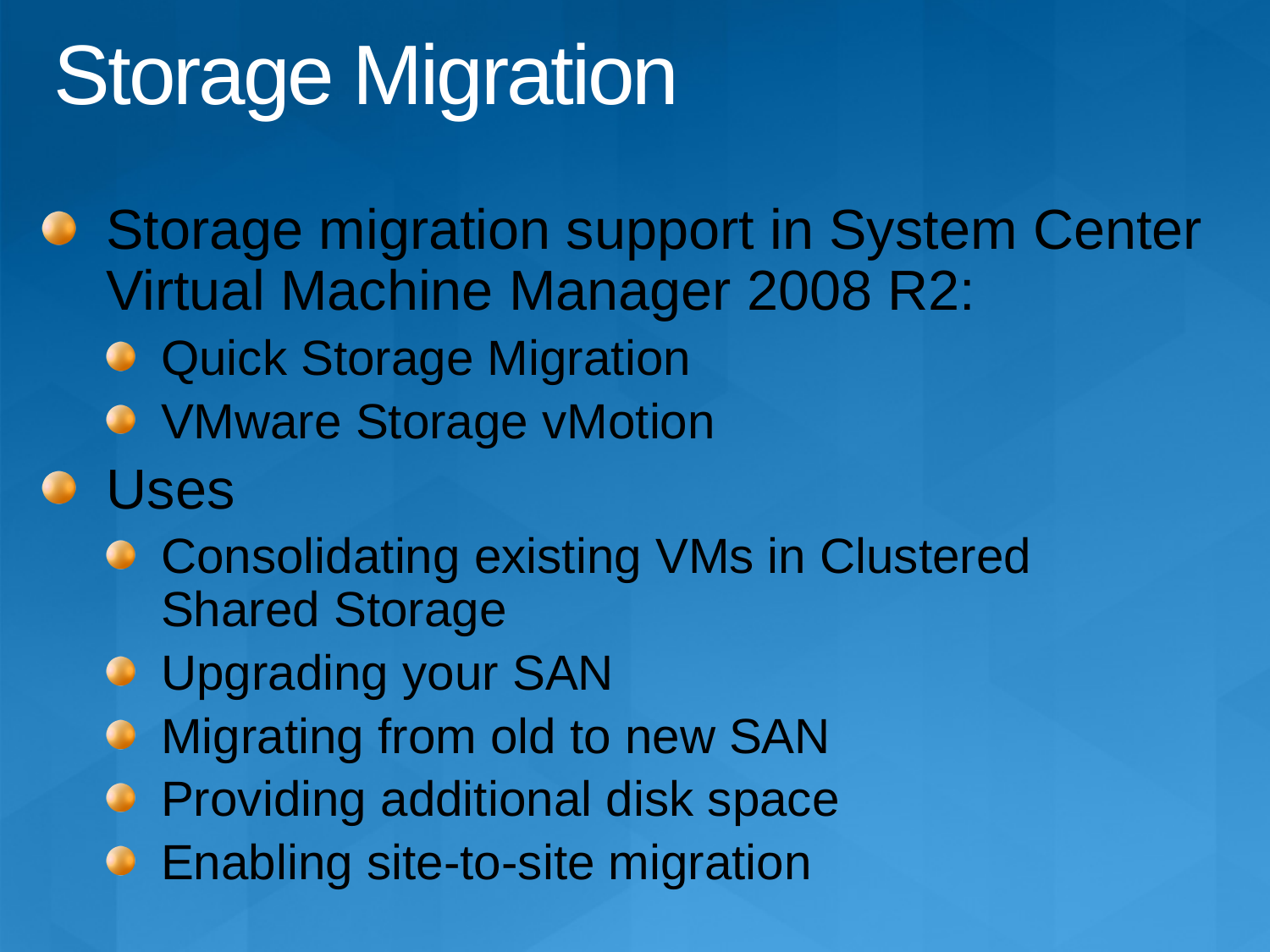

# Storage Migration
Storage migration support in System Center Virtual Machine Manager 2008 R2:
Quick Storage Migration
VMware Storage vMotion
Uses
Consolidating existing VMs in Clustered Shared Storage
Upgrading your SAN
Migrating from old to new SAN
Providing additional disk space
Enabling site-to-site migration